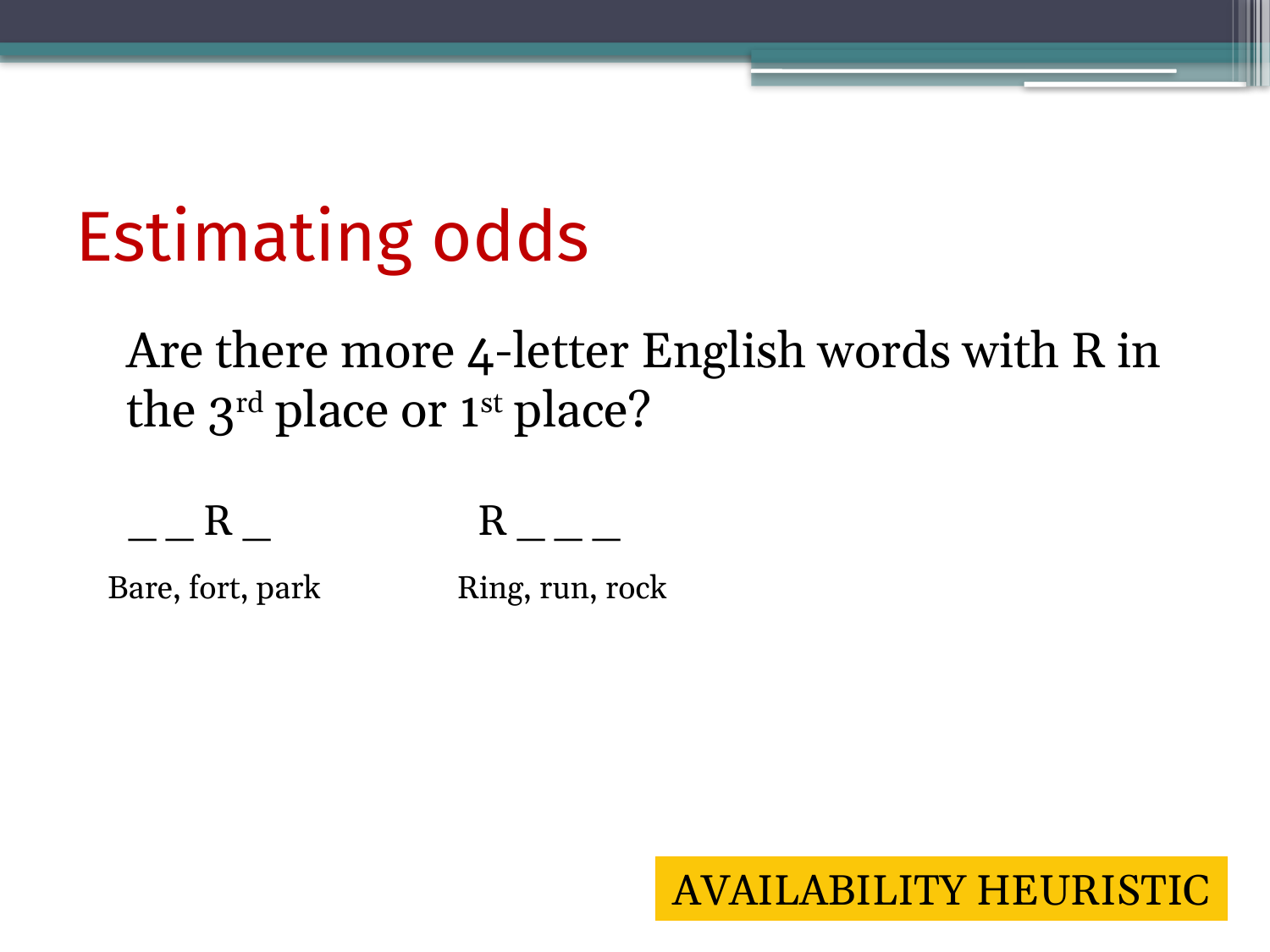

# Estimating odds
	Are there more 4-letter English words with R in the 3rd place or 1st place?
_ _ R _
R _ _ _
Bare, fort, park
Ring, run, rock
AVAILABILITY HEURISTIC